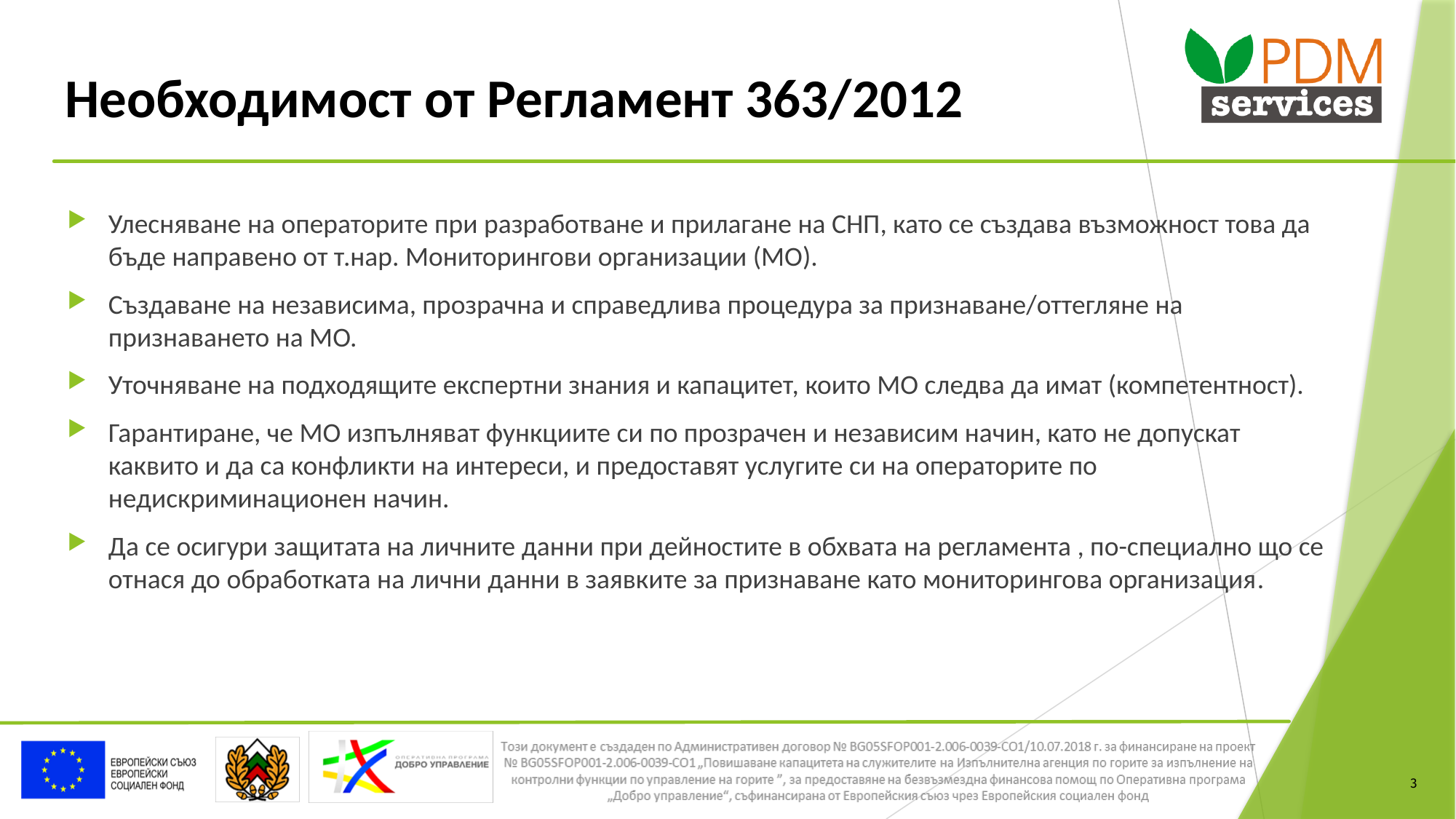

# Необходимост от Регламент 363/2012
Улесняване на операторите при разработване и прилагане на СНП, като се създава възможност това да бъде направено от т.нар. Мониторингови организации (МО).
Създаване на независима, прозрачна и справедлива процедура за признаване/оттегляне на признаването на МО.
Уточняване на подходящите експертни знания и капацитет, които МО следва да имат (компетентност).
Гарантиране, че МО изпълняват функциите си по прозрачен и независим начин, като не допускат каквито и да са конфликти на интереси, и предоставят услугите си на операторите по недискриминационен начин.
Да се осигури защитата на личните данни при дейностите в обхвата на регламента , по-специално що се отнася до обработката на лични данни в заявките за признаване като мониторингова организация.
3